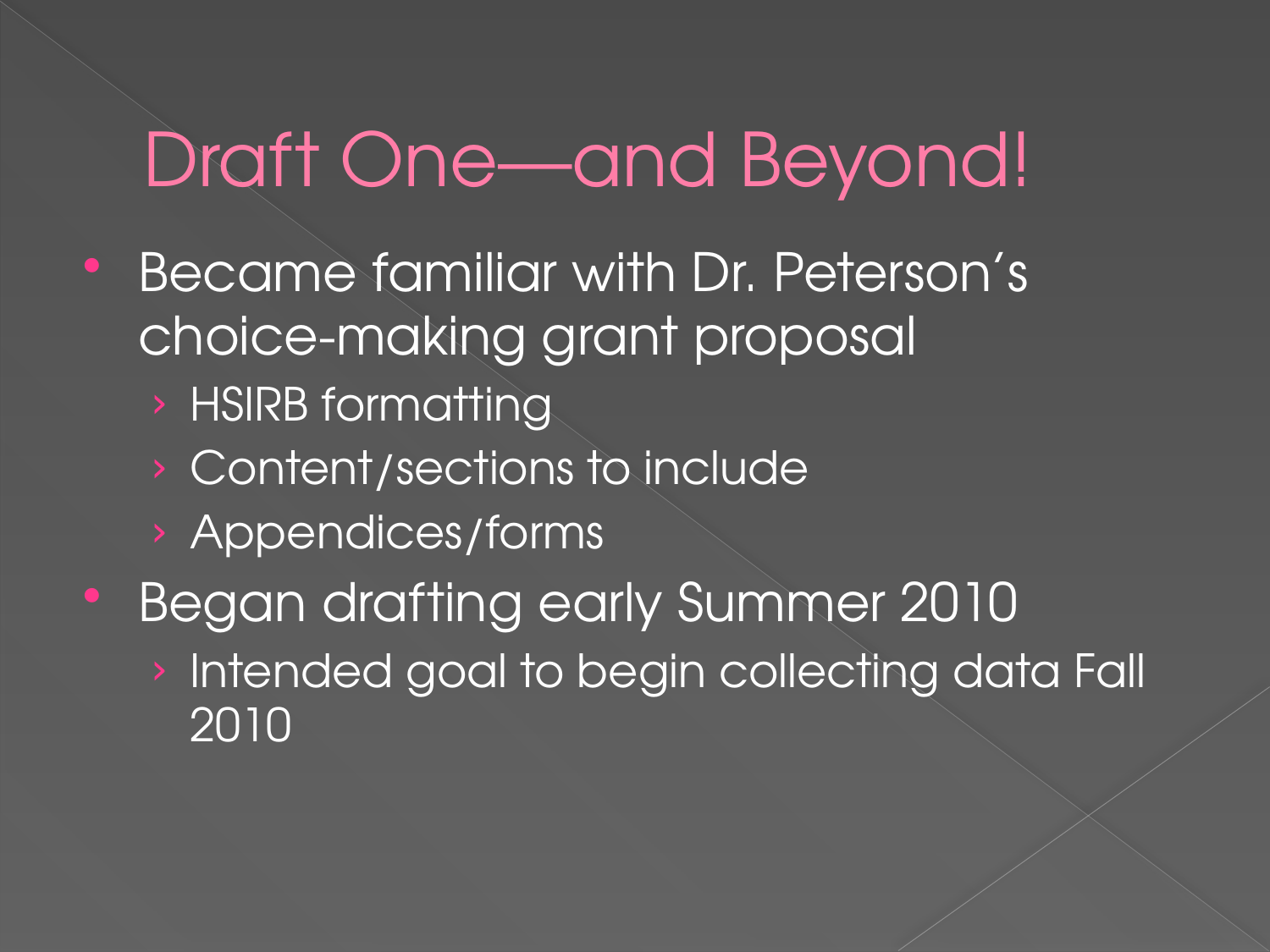

# Draft One—and Beyond!
Became familiar with Dr. Peterson’s choice-making grant proposal
HSIRB formatting
Content/sections to include
Appendices/forms
Began drafting early Summer 2010
Intended goal to begin collecting data Fall 2010